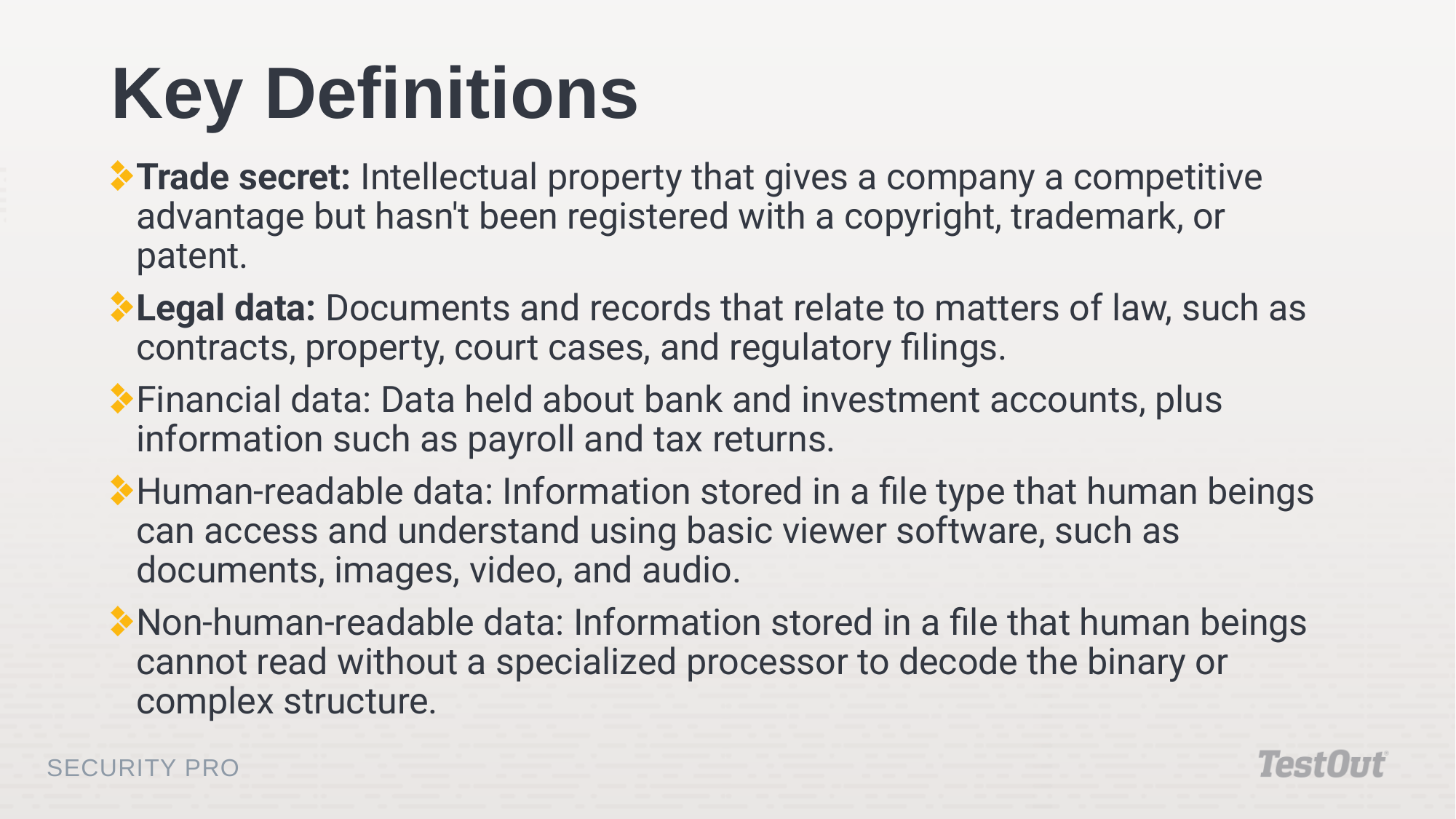

# Key Definitions
Trade secret: Intellectual property that gives a company a competitive advantage but hasn't been registered with a copyright, trademark, or patent.
Legal data: Documents and records that relate to matters of law, such as contracts, property, court cases, and regulatory filings.
Financial data: Data held about bank and investment accounts, plus information such as payroll and tax returns.
Human-readable data: Information stored in a file type that human beings can access and understand using basic viewer software, such as documents, images, video, and audio.
Non-human-readable data: Information stored in a file that human beings cannot read without a specialized processor to decode the binary or complex structure.
Security Pro